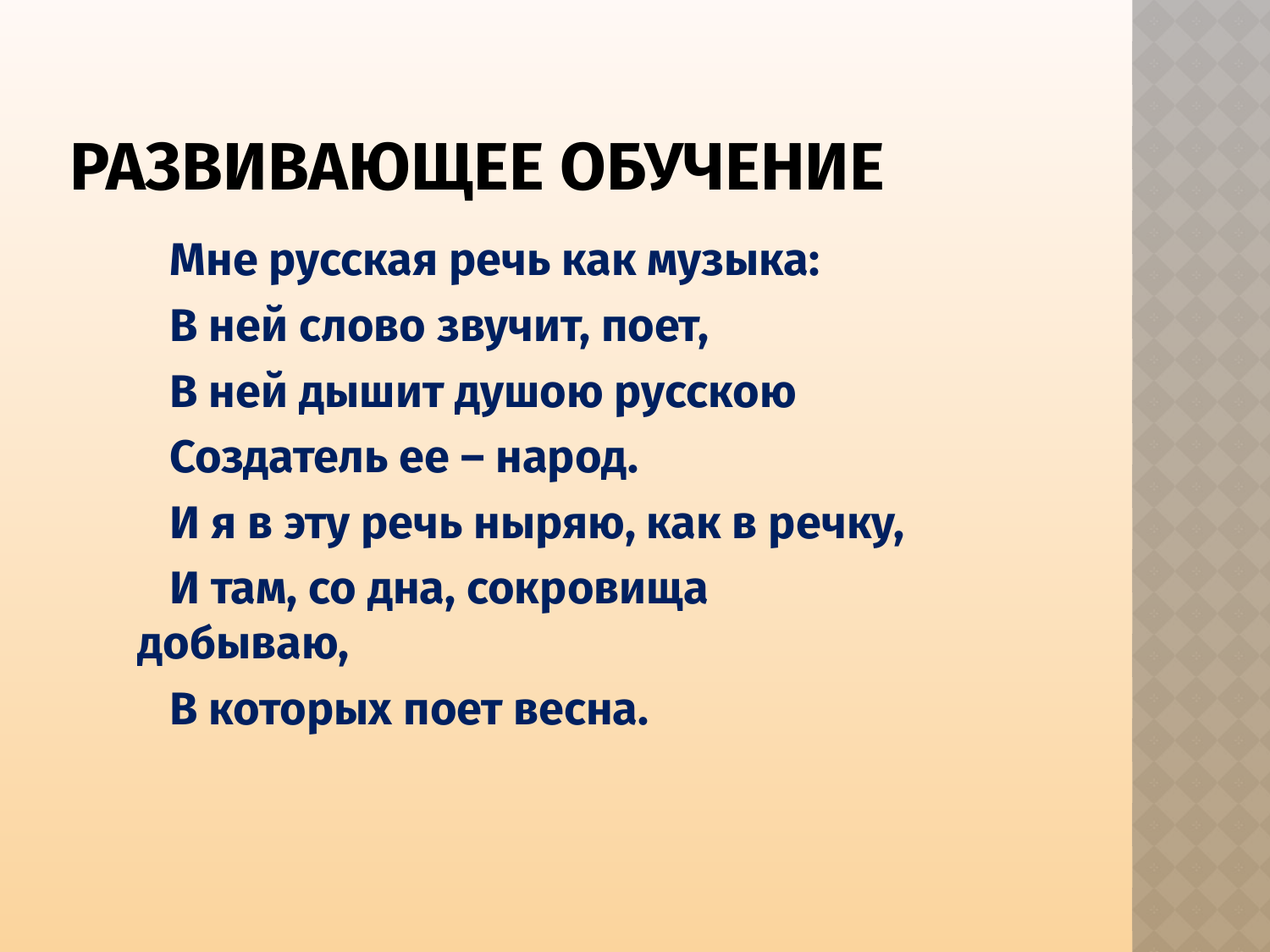

# Развивающее обучение
   Мне русская речь как музыка:
   В ней слово звучит, поет,
   В ней дышит душою русскою
   Создатель ее – народ.
   И я в эту речь ныряю, как в речку,
   И там, со дна, сокровища  добываю,
   В которых поет весна.